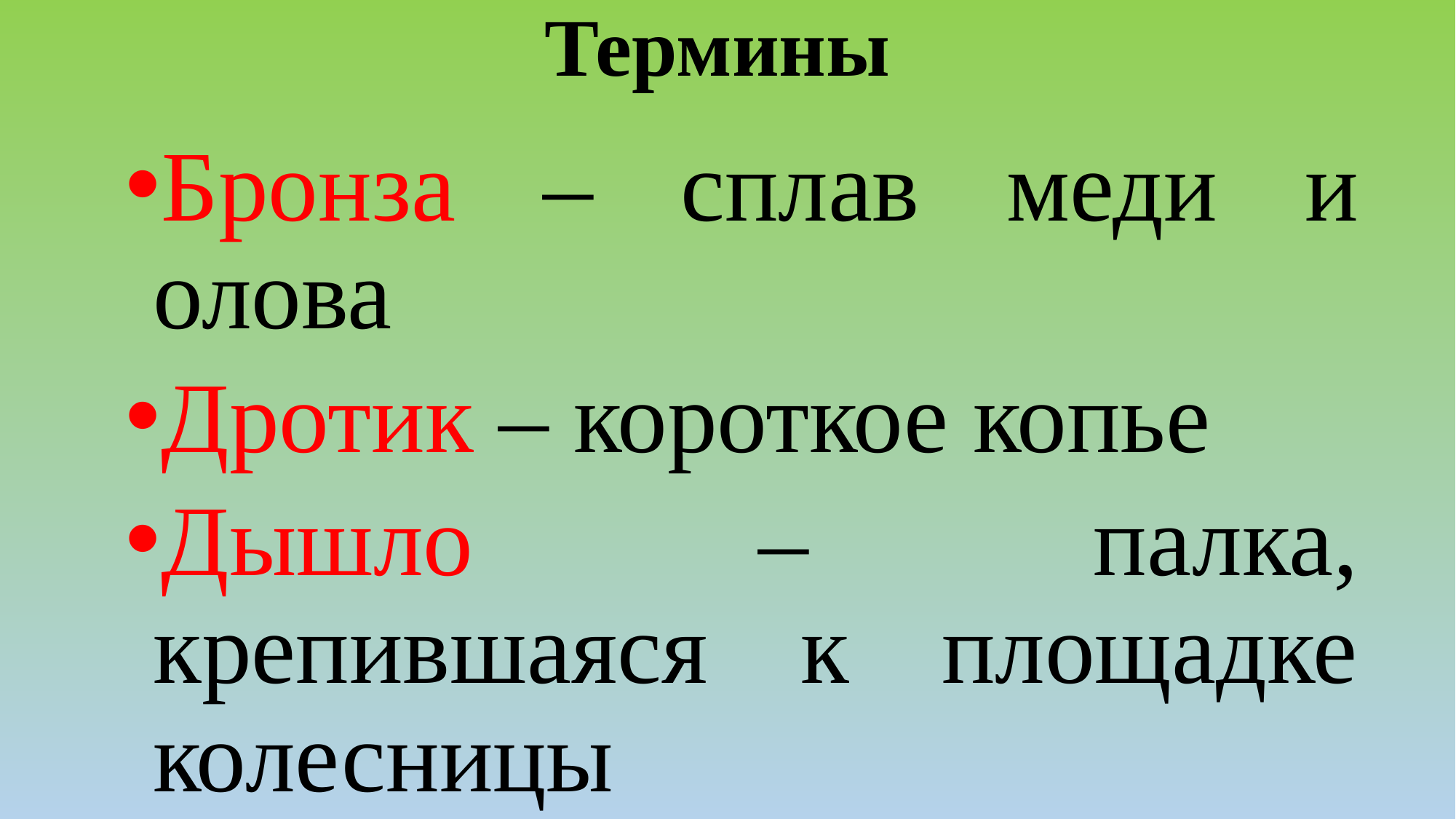

# Термины
Бронза – сплав меди и олова
Дротик – короткое копье
Дышло – палка, крепившаяся к площадке колесницы